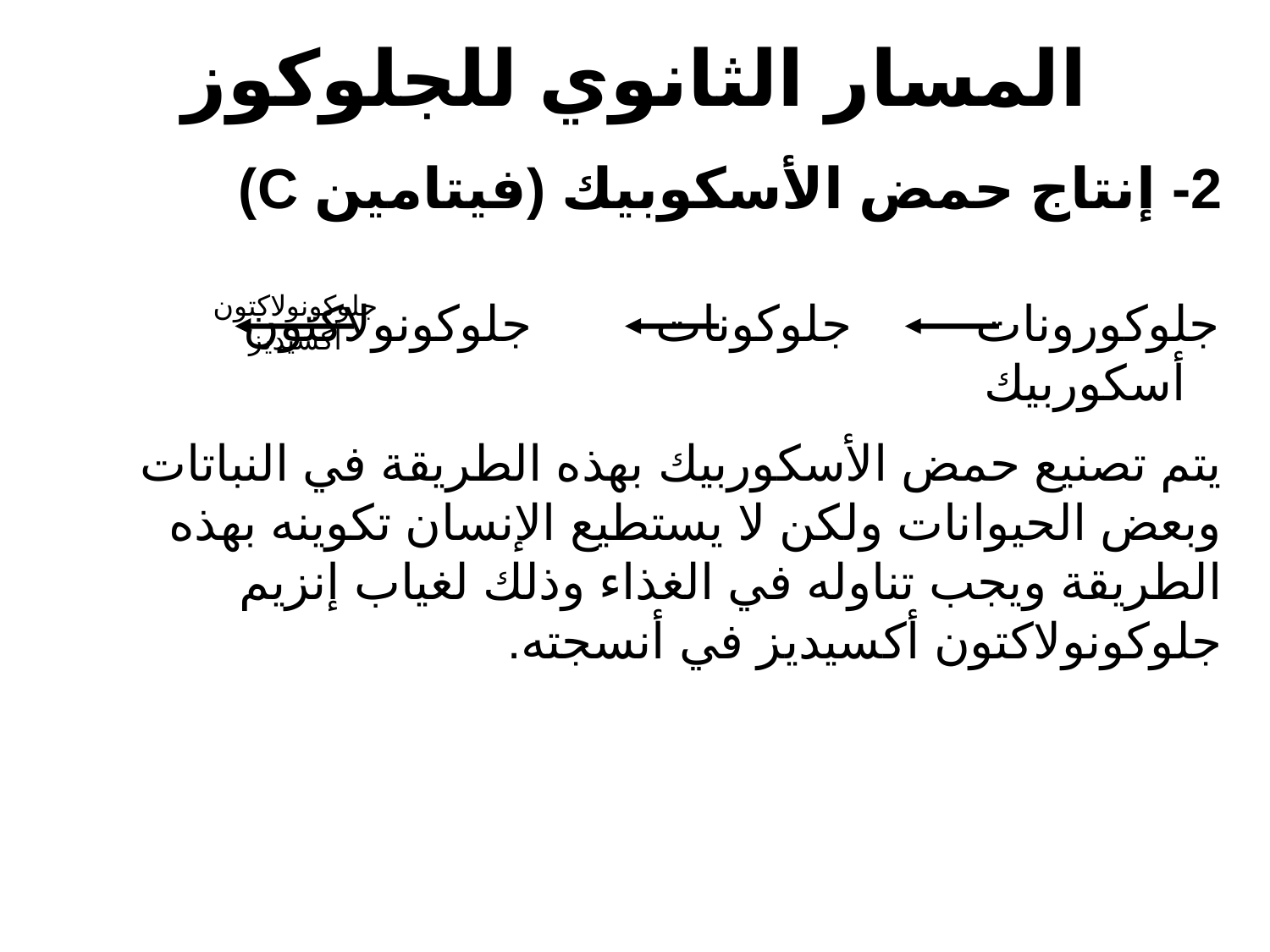

# المسار الثانوي للجلوكوز
2- إنتاج حمض الأسكوبيك (فيتامين C)

جلوكونولاكتون
أكسيديز
 جلوكورونات         جلوكونات         جلوكونولاكتون              أسكوربيك

يتم تصنيع حمض الأسكوربيك بهذه الطريقة في النباتات وبعض الحيوانات ولكن لا يستطيع الإنسان تكوينه بهذه الطريقة ويجب تناوله في الغذاء وذلك لغياب إنزيم جلوكونولاكتون أكسيديز في أنسجته.